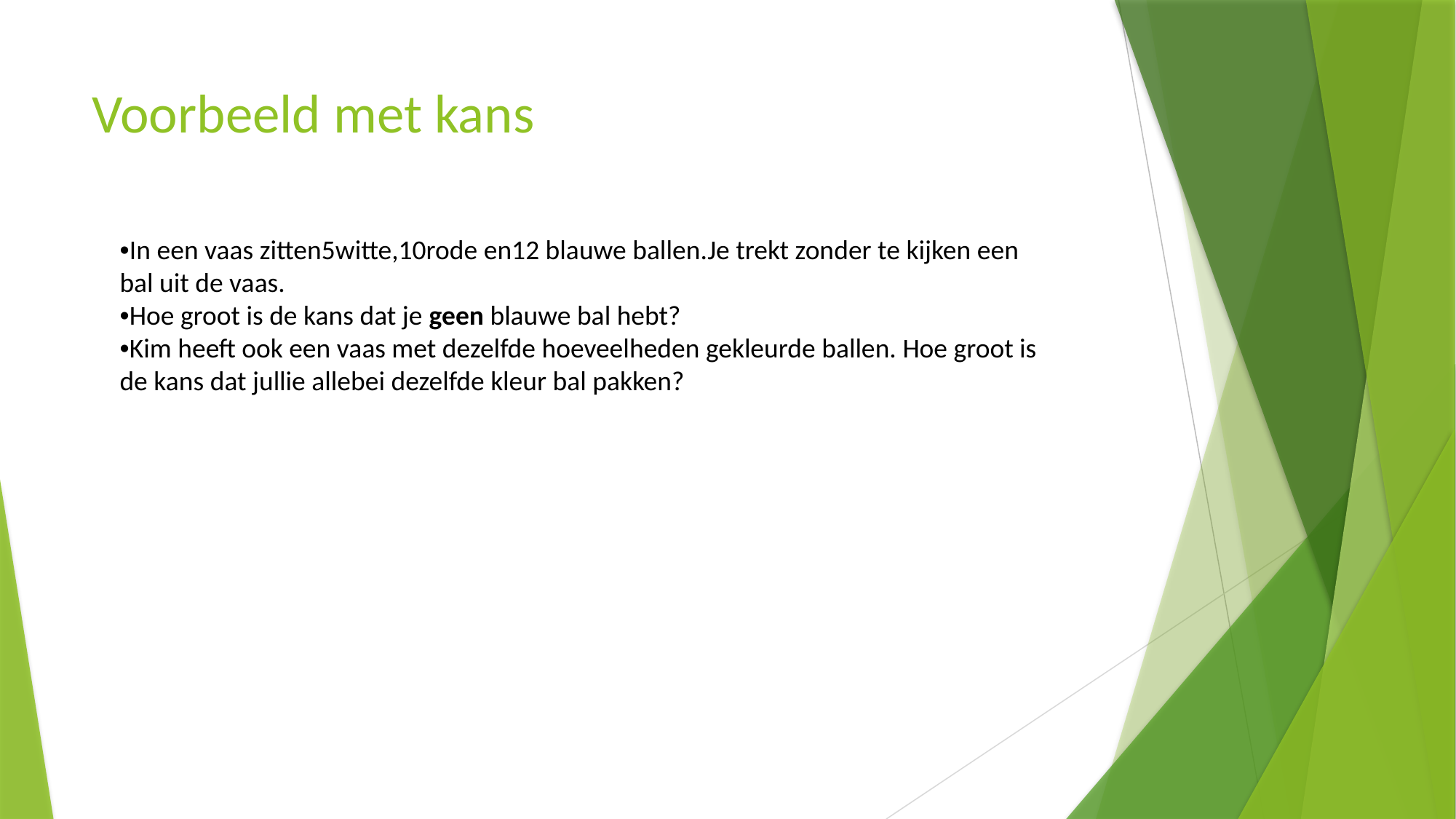

# Voorbeeld met kans

•In een vaas zitten5witte,10rode en12 blauwe ballen.Je trekt zonder te kijken een bal uit de vaas.
•Hoe groot is de kans dat je geen blauwe bal hebt?
•Kim heeft ook een vaas met dezelfde hoeveelheden gekleurde ballen. Hoe groot is de kans dat jullie allebei dezelfde kleur bal pakken?